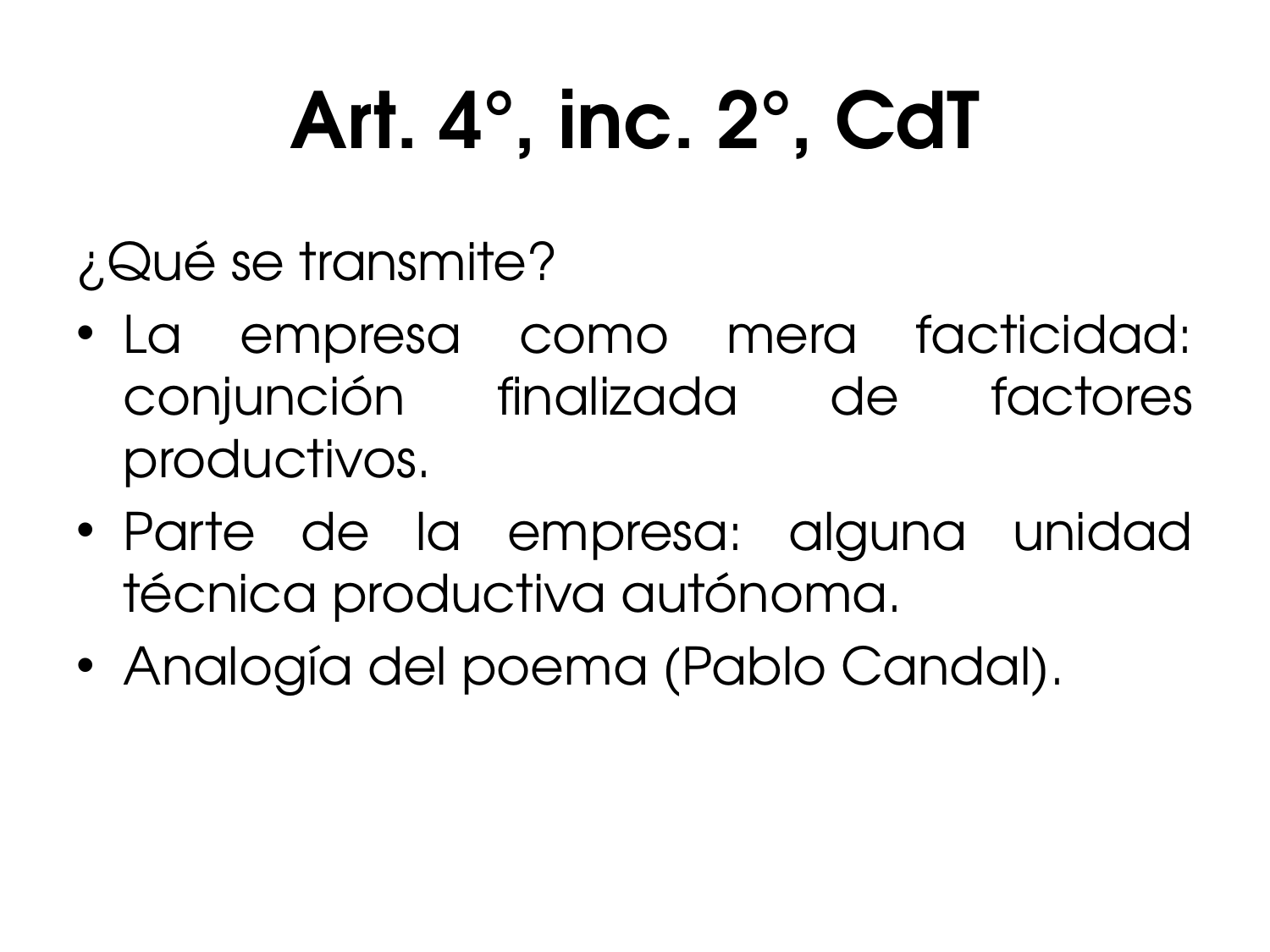

# Art. 4°, inc. 2°, CdT
¿Qué se transmite?
La empresa como mera facticidad: conjunción finalizada de factores productivos.
Parte de la empresa: alguna unidad técnica productiva autónoma.
Analogía del poema (Pablo Candal).